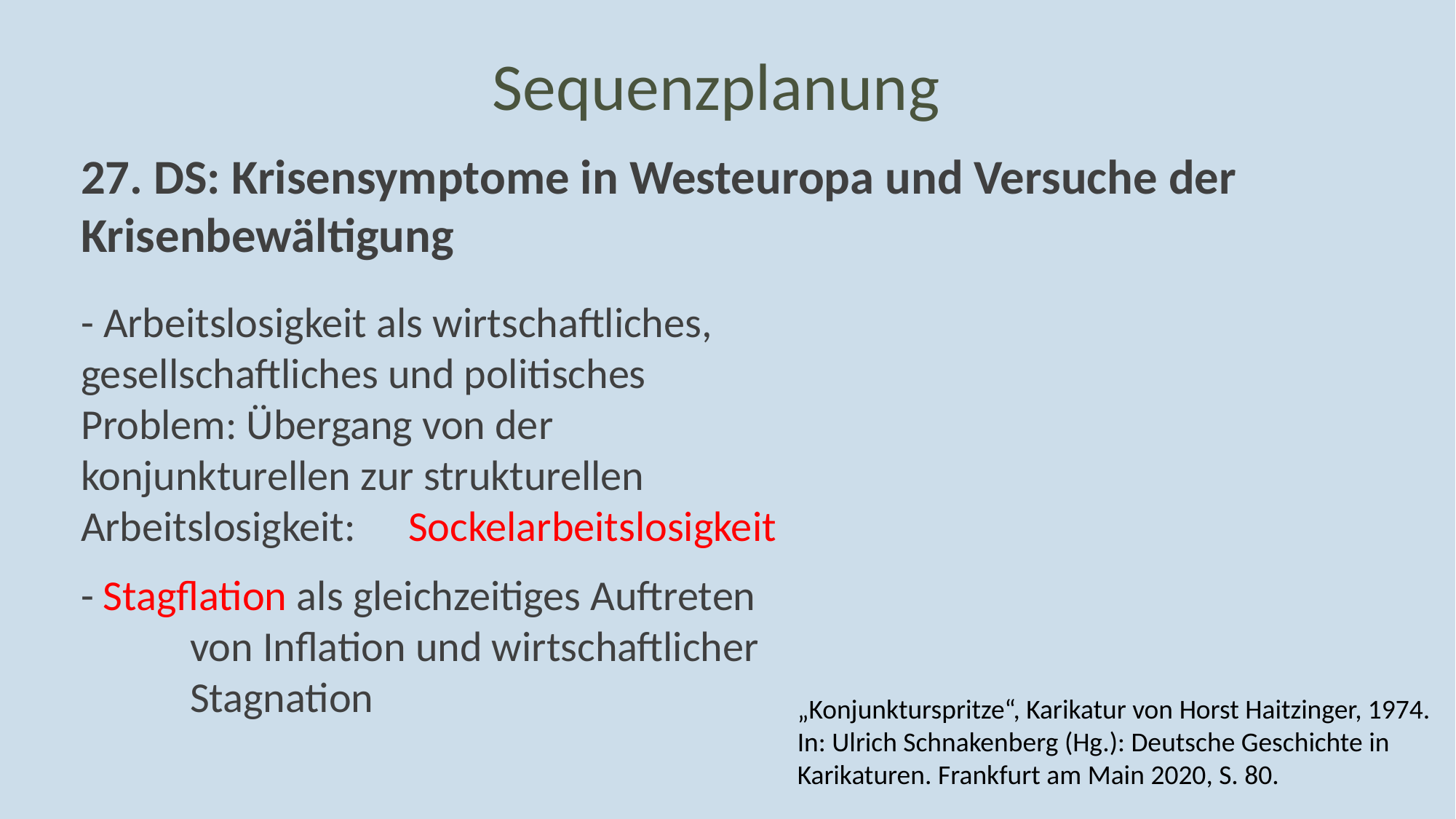

Sequenzplanung
27. DS: Krisensymptome in Westeuropa und Versuche der 	Krisenbewältigung

- Arbeitslosigkeit als wirtschaftliches, 	gesellschaftliches und politisches 	Problem: Übergang von der 	konjunkturellen zur strukturellen 	Arbeitslosigkeit: 	Sockelarbeitslosigkeit
- Stagflation als gleichzeitiges Auftreten 	von Inflation und wirtschaftlicher 	Stagnation
„Konjunkturspritze“, Karikatur von Horst Haitzinger, 1974. In: Ulrich Schnakenberg (Hg.): Deutsche Geschichte in Karikaturen. Frankfurt am Main 2020, S. 80.